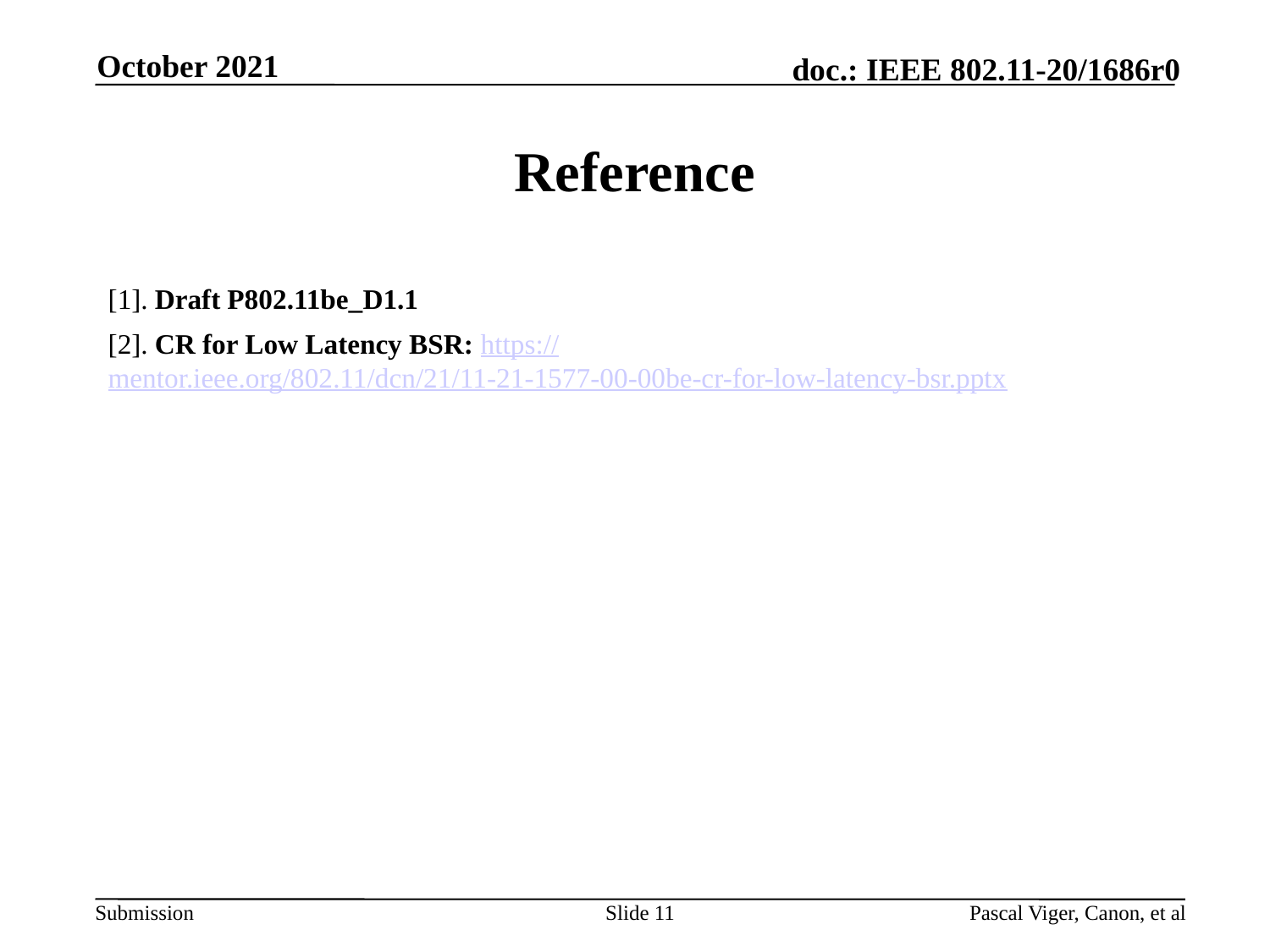

October 2021
# Reference
[1]. Draft P802.11be_D1.1
[2]. CR for Low Latency BSR: https://mentor.ieee.org/802.11/dcn/21/11-21-1577-00-00be-cr-for-low-latency-bsr.pptx

Slide 11
Pascal Viger, Canon, et al